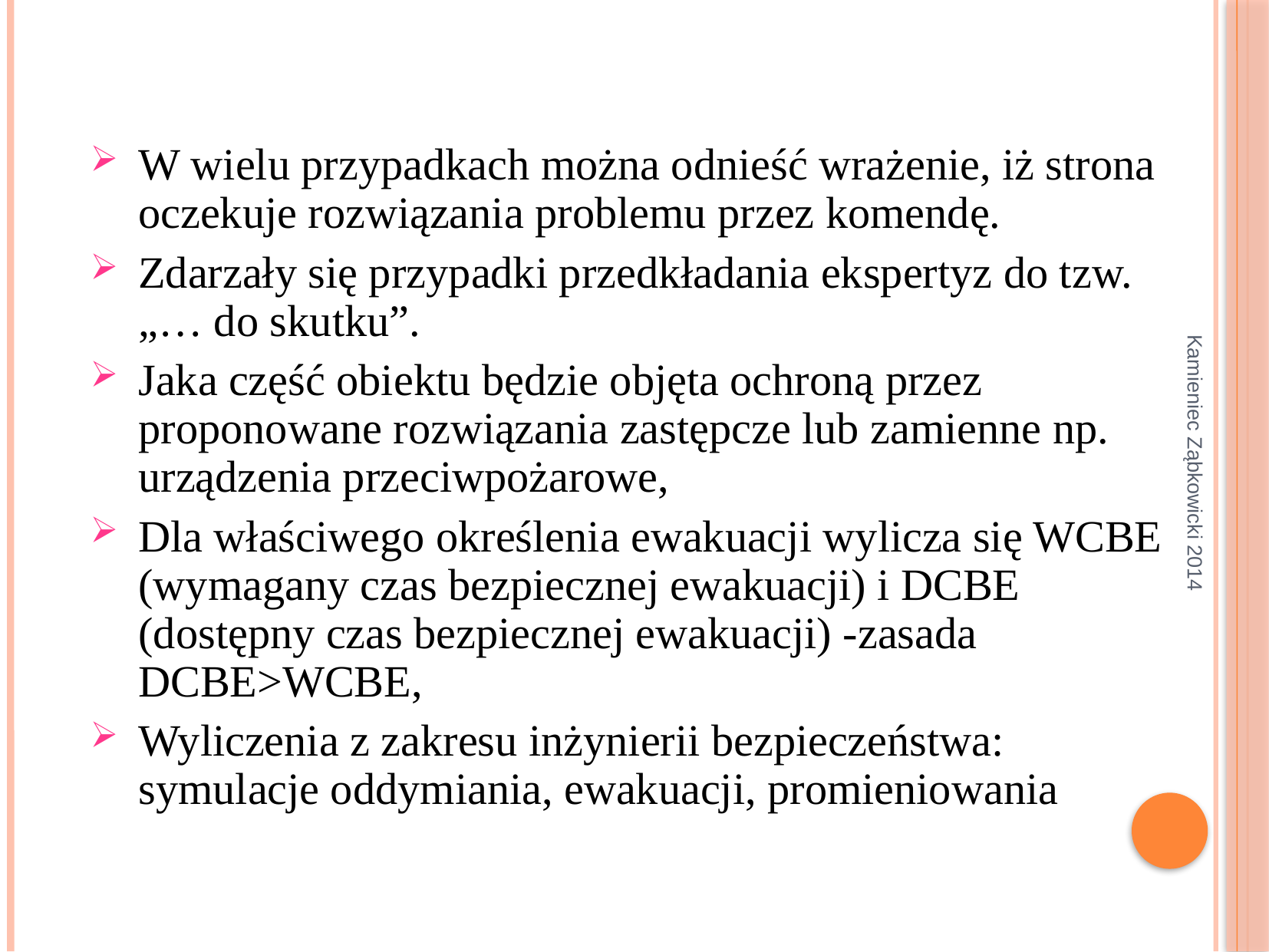

W wielu przypadkach można odnieść wrażenie, iż strona oczekuje rozwiązania problemu przez komendę.
Zdarzały się przypadki przedkładania ekspertyz do tzw. „… do skutku”.
Jaka część obiektu będzie objęta ochroną przez proponowane rozwiązania zastępcze lub zamienne np. urządzenia przeciwpożarowe,
Dla właściwego określenia ewakuacji wylicza się WCBE (wymagany czas bezpiecznej ewakuacji) i DCBE (dostępny czas bezpiecznej ewakuacji) -zasada DCBE>WCBE,
Wyliczenia z zakresu inżynierii bezpieczeństwa:  symulacje oddymiania, ewakuacji, promieniowania

Kamieniec Ząbkowicki 2014